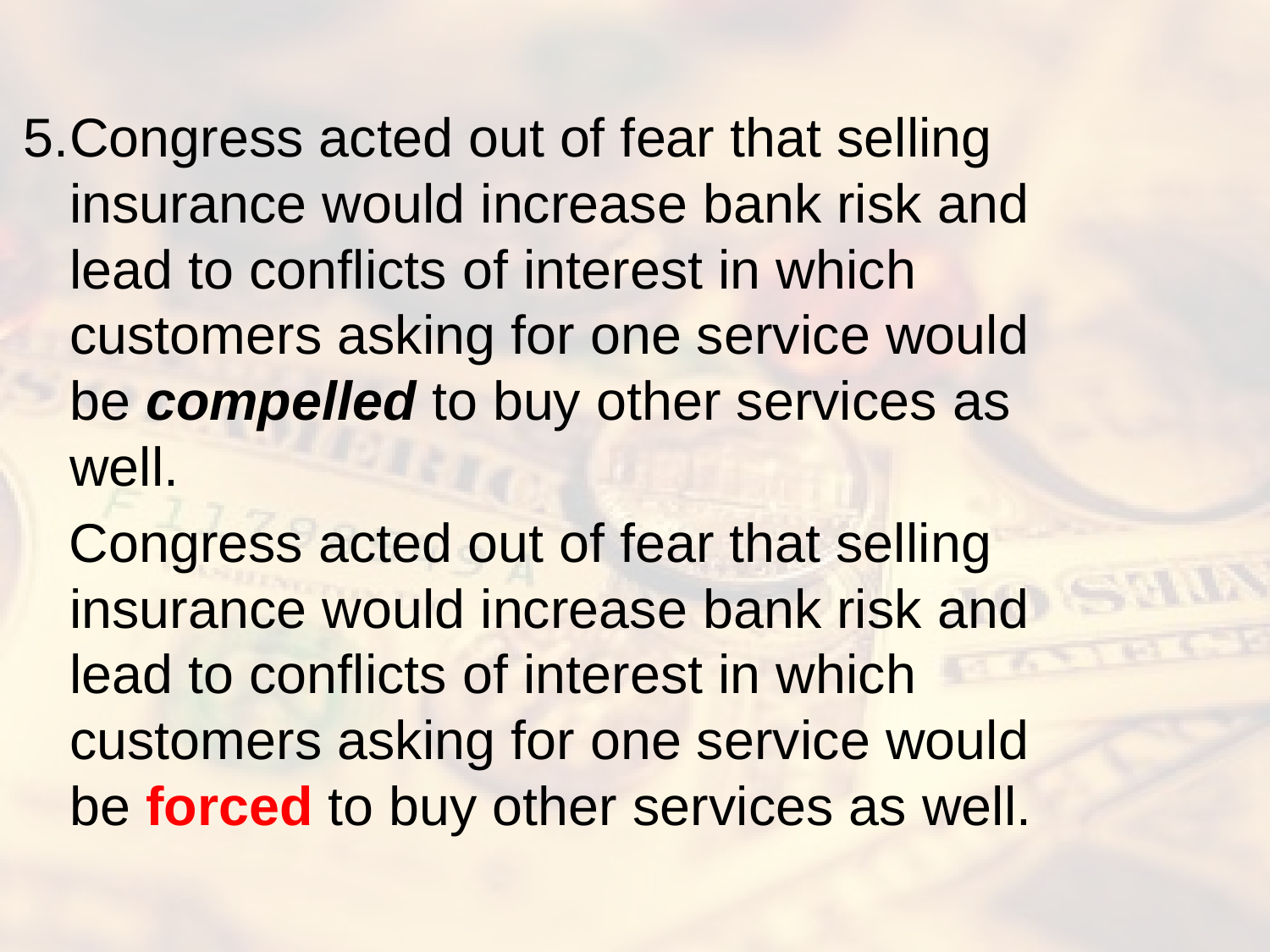

#
5.	Congress acted out of fear that selling insurance would increase bank risk and lead to conflicts of interest in which customers asking for one service would be compelled to buy other services as well.
   Congress acted out of fear that selling insurance would increase bank risk and lead to conflicts of interest in which customers asking for one service would be forced to buy other services as well.